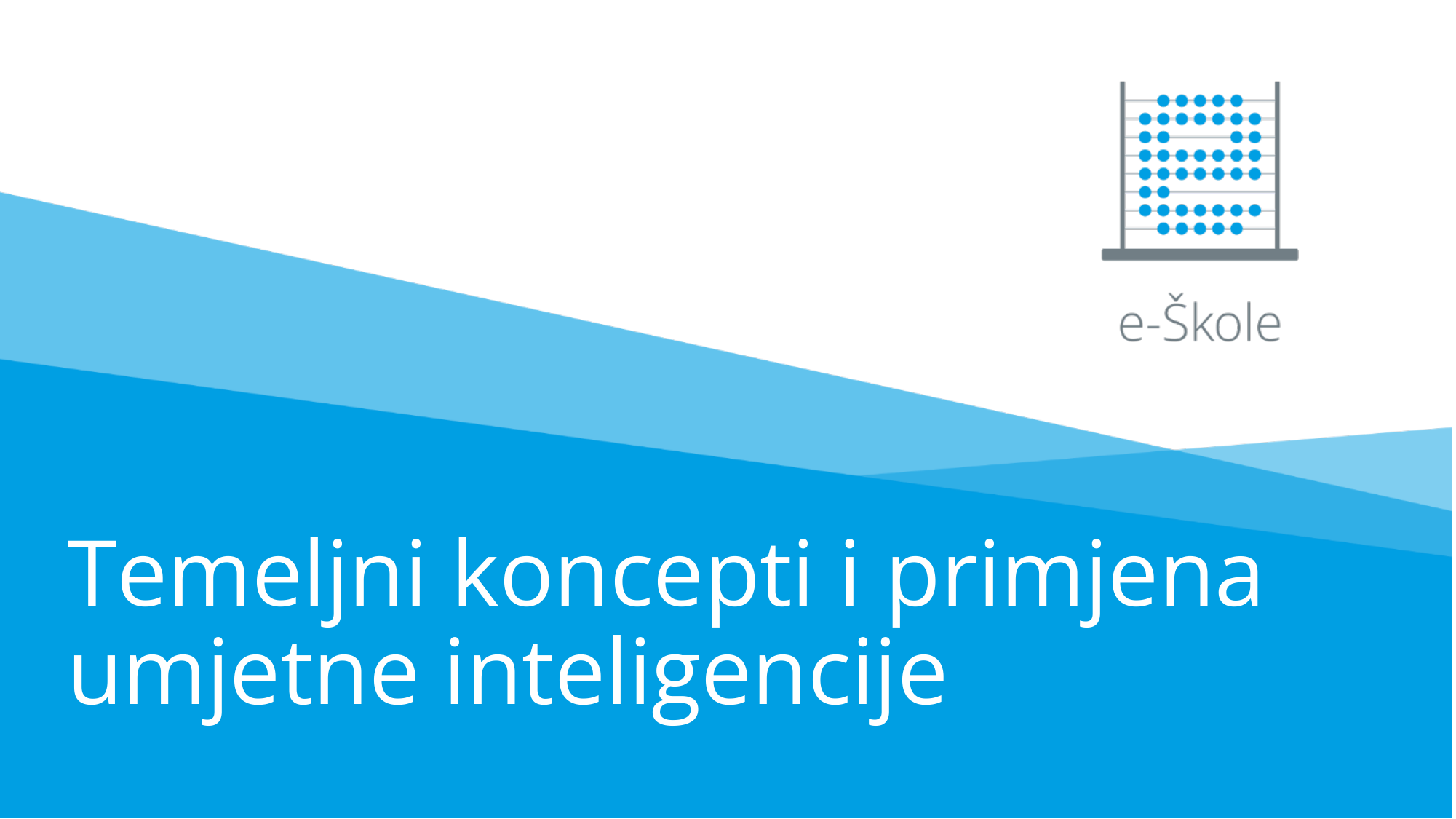

# Temeljni koncepti i primjena umjetne inteligencije